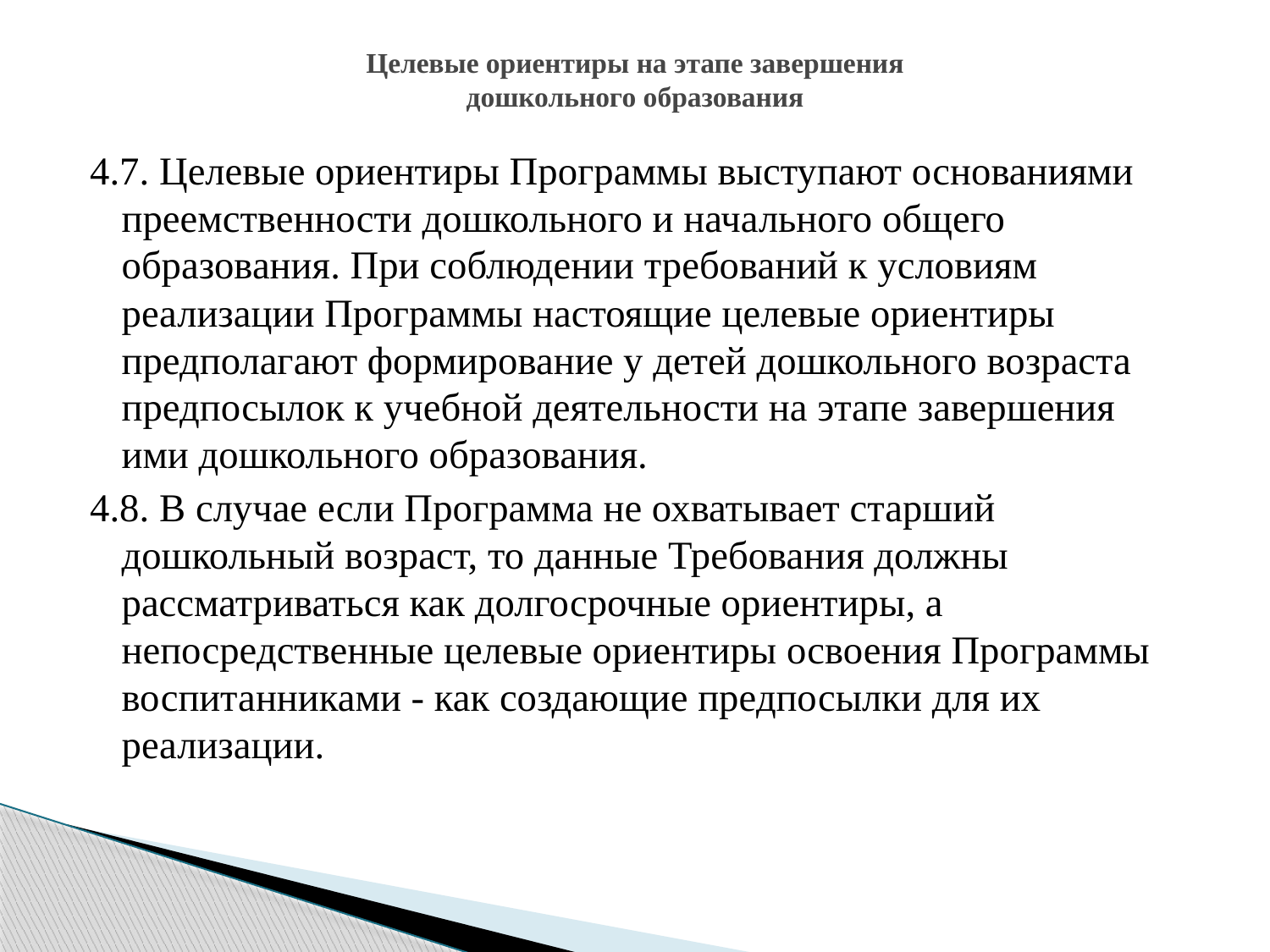

# Целевые ориентиры на этапе завершения дошкольного образования
4.7. Целевые ориентиры Программы выступают основаниями преемственности дошкольного и начального общего образования. При соблюдении требований к условиям реализации Программы настоящие целевые ориентиры предполагают формирование у детей дошкольного возраста предпосылок к учебной деятельности на этапе завершения ими дошкольного образования.
4.8. В случае если Программа не охватывает старший дошкольный возраст, то данные Требования должны рассматриваться как долгосрочные ориентиры, а непосредственные целевые ориентиры освоения Программы воспитанниками - как создающие предпосылки для их реализации.